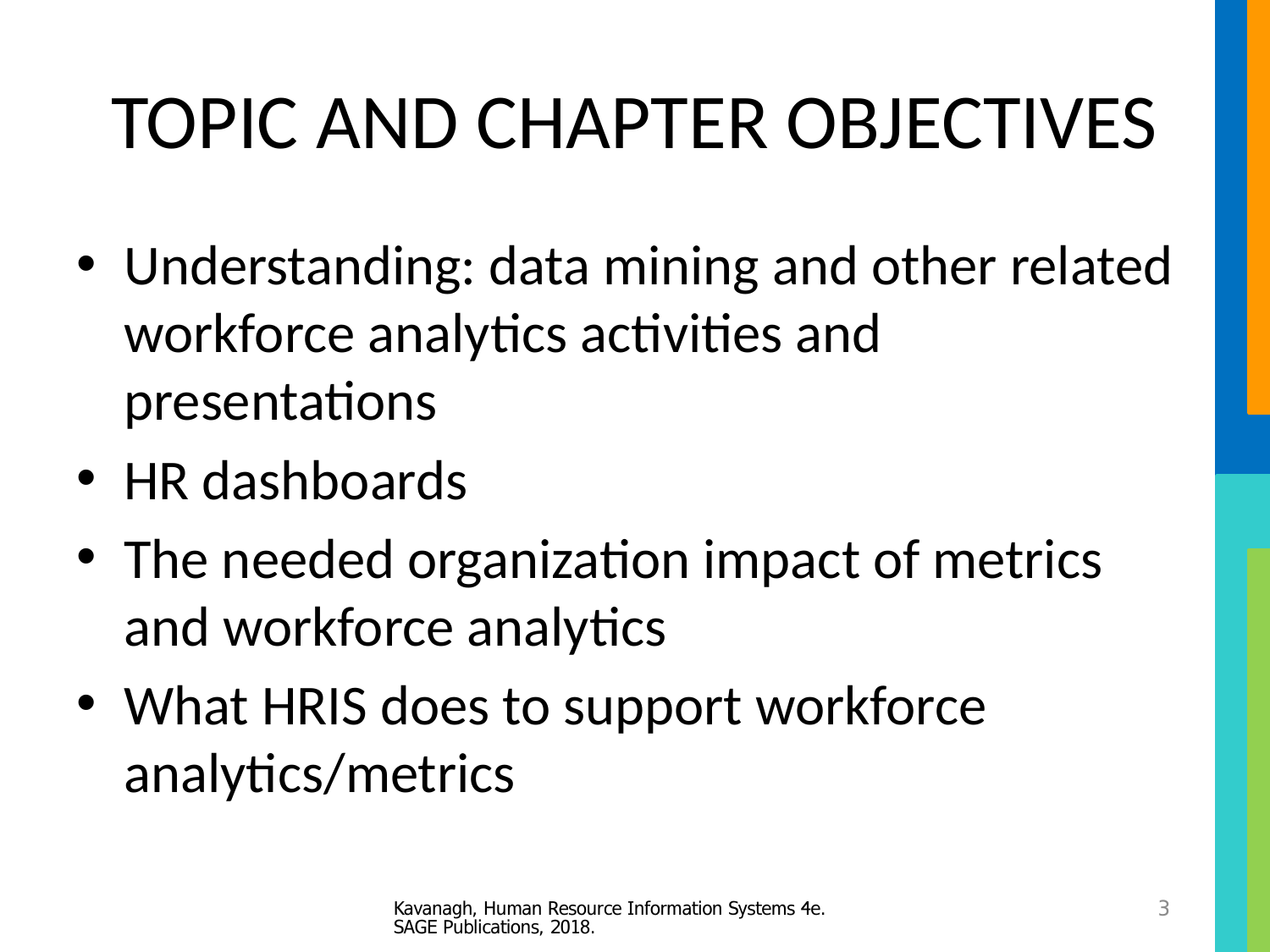

# TOPIC AND CHAPTER OBJECTIVES

Understanding: data mining and other related workforce analytics activities and presentations
HR dashboards
The needed organization impact of metrics and workforce analytics
What HRIS does to support workforce analytics/metrics
Kavanagh, Human Resource Information Systems 4e. SAGE Publications, 2018.
3